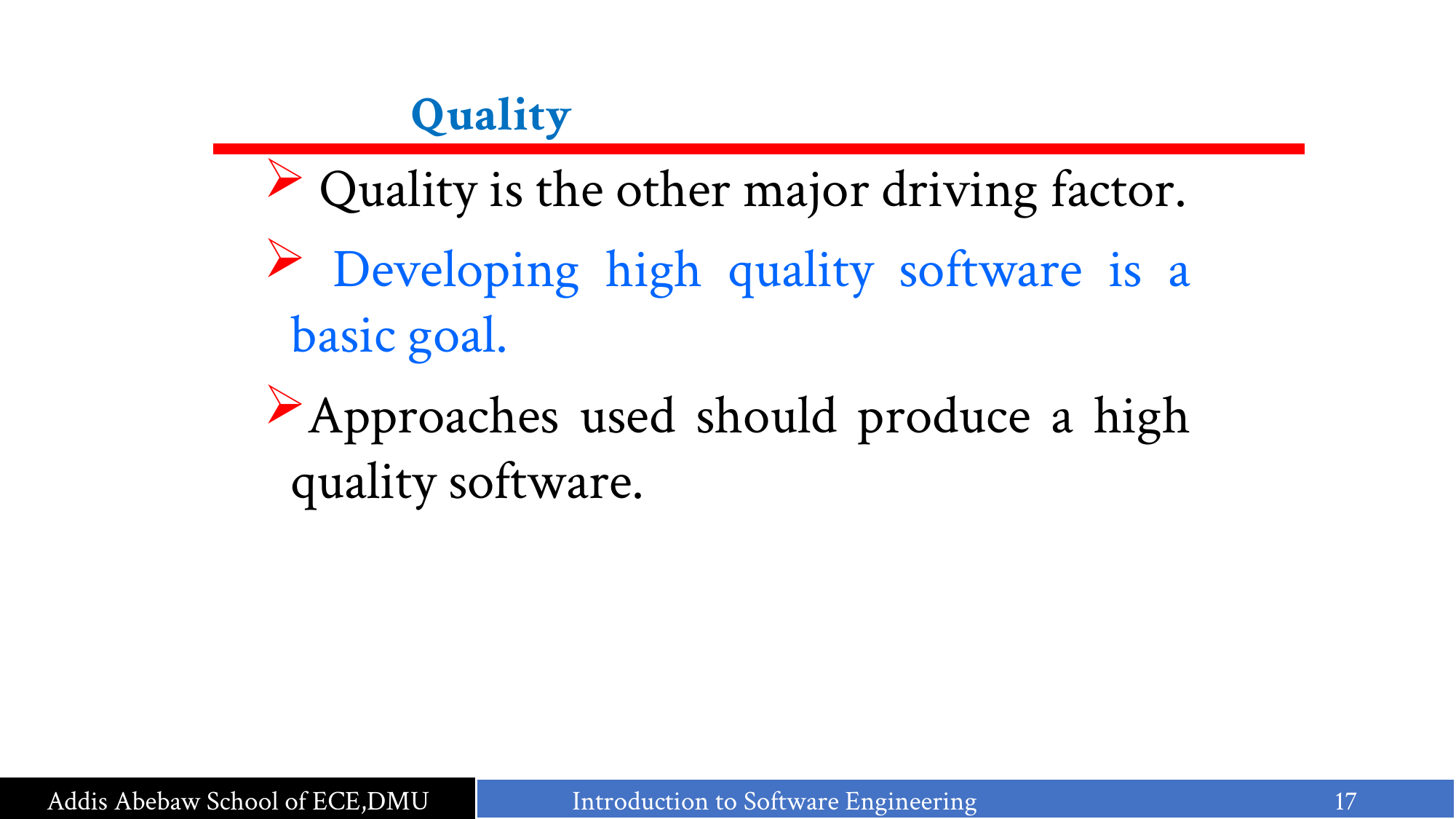

Quality
 Quality is the other major driving factor.
 Developing high quality software is a basic goal.
Approaches used should produce a high quality software.
Addis Abebaw School of ECE,DMU
Introduction to Software Engineering                                                          17